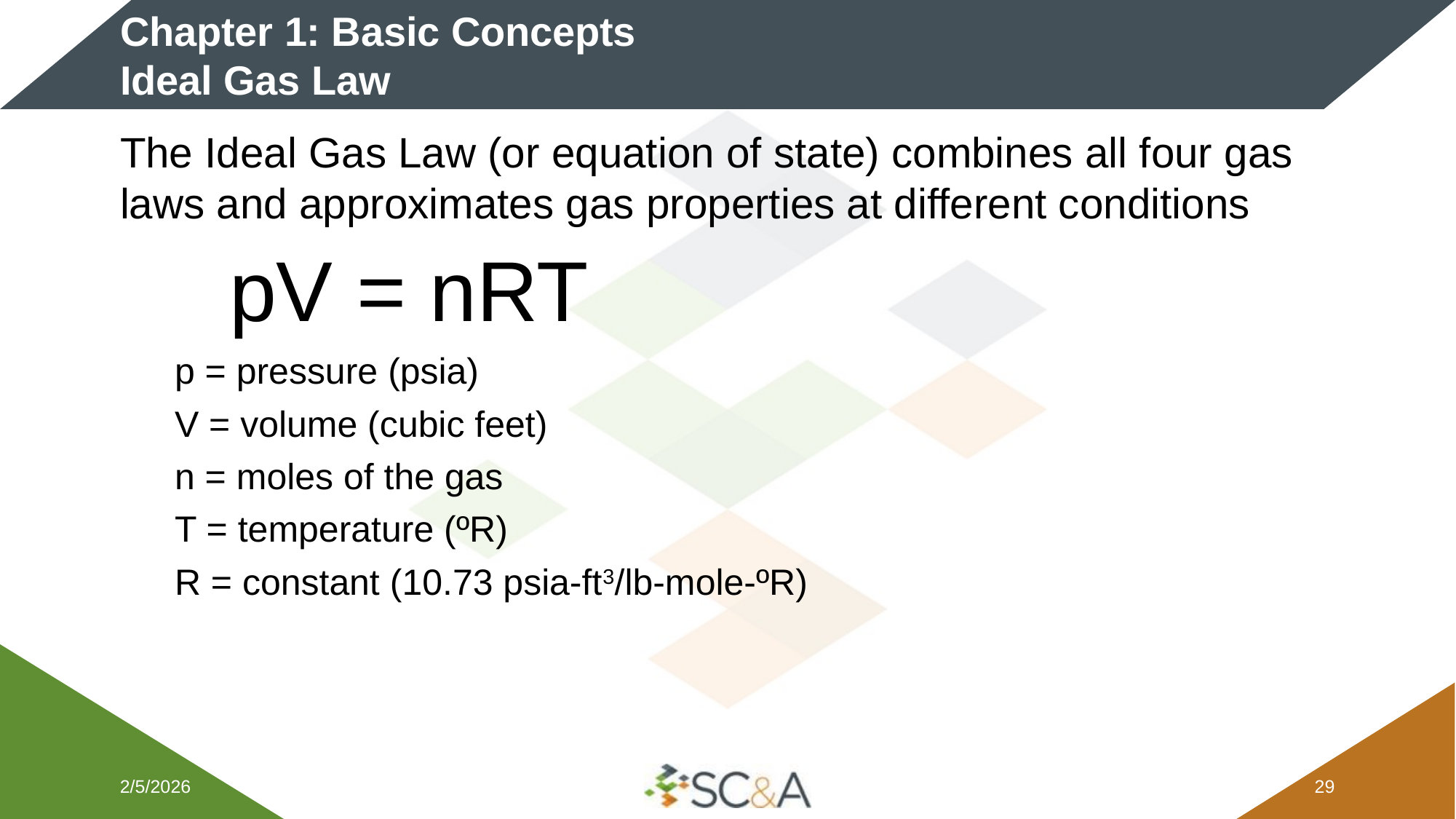

# Chapter 1: Basic Concepts Ideal Gas Law
The Ideal Gas Law (or equation of state) combines all four gas laws and approximates gas properties at different conditions
	pV = nRT
p = pressure (psia)
V = volume (cubic feet)
n = moles of the gas
T = temperature (ºR)
R = constant (10.73 psia-ft3/lb-mole-ºR)
2/5/2026
29